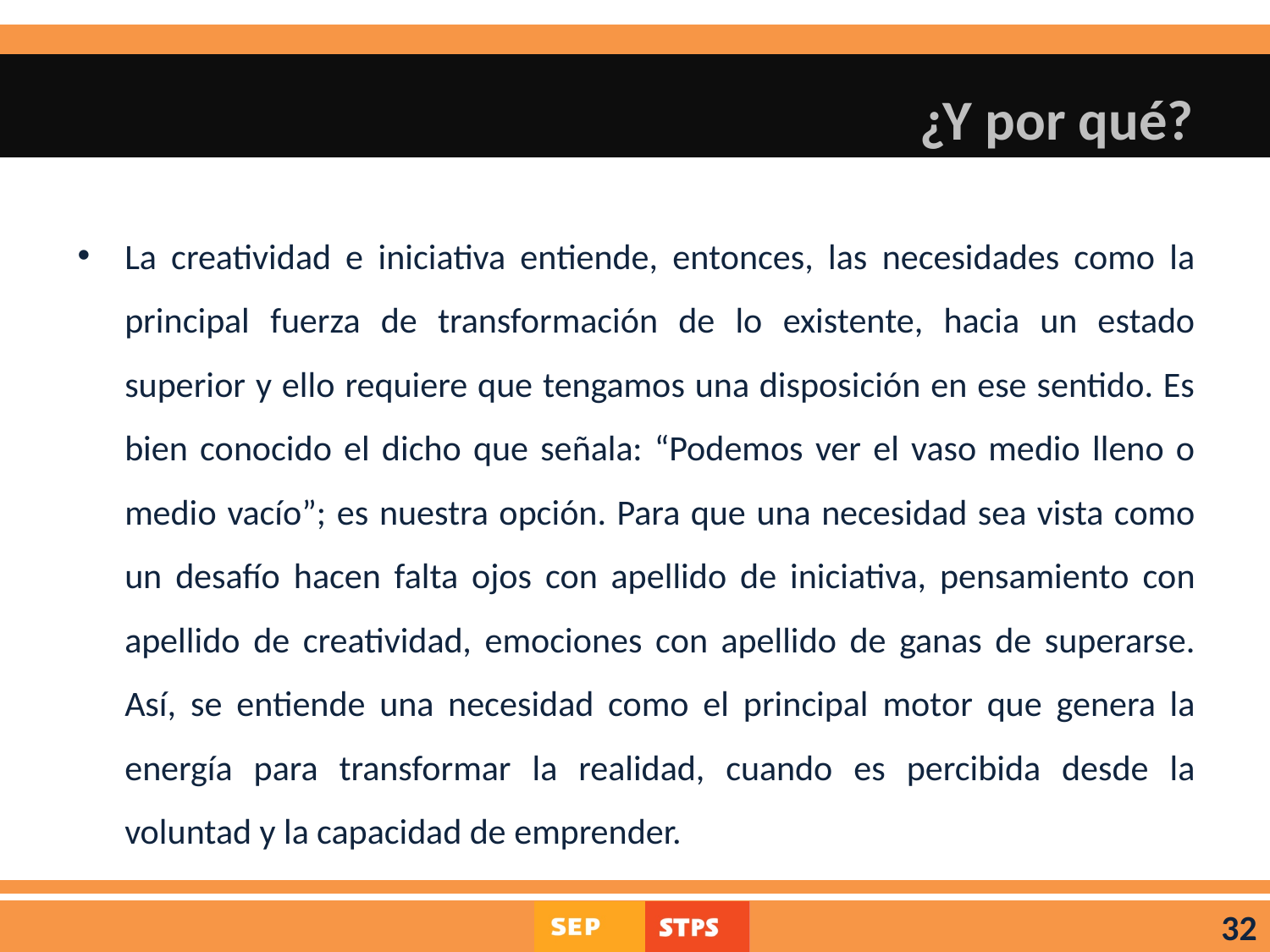

# ¿Y por qué?
La creatividad e iniciativa entiende, entonces, las necesidades como la principal fuerza de transformación de lo existente, hacia un estado superior y ello requiere que tengamos una disposición en ese sentido. Es bien conocido el dicho que señala: “Podemos ver el vaso medio lleno o medio vacío”; es nuestra opción. Para que una necesidad sea vista como un desafío hacen falta ojos con apellido de iniciativa, pensamiento con apellido de creatividad, emociones con apellido de ganas de superarse. Así, se entiende una necesidad como el principal motor que genera la energía para transformar la realidad, cuando es percibida desde la voluntad y la capacidad de emprender.
32